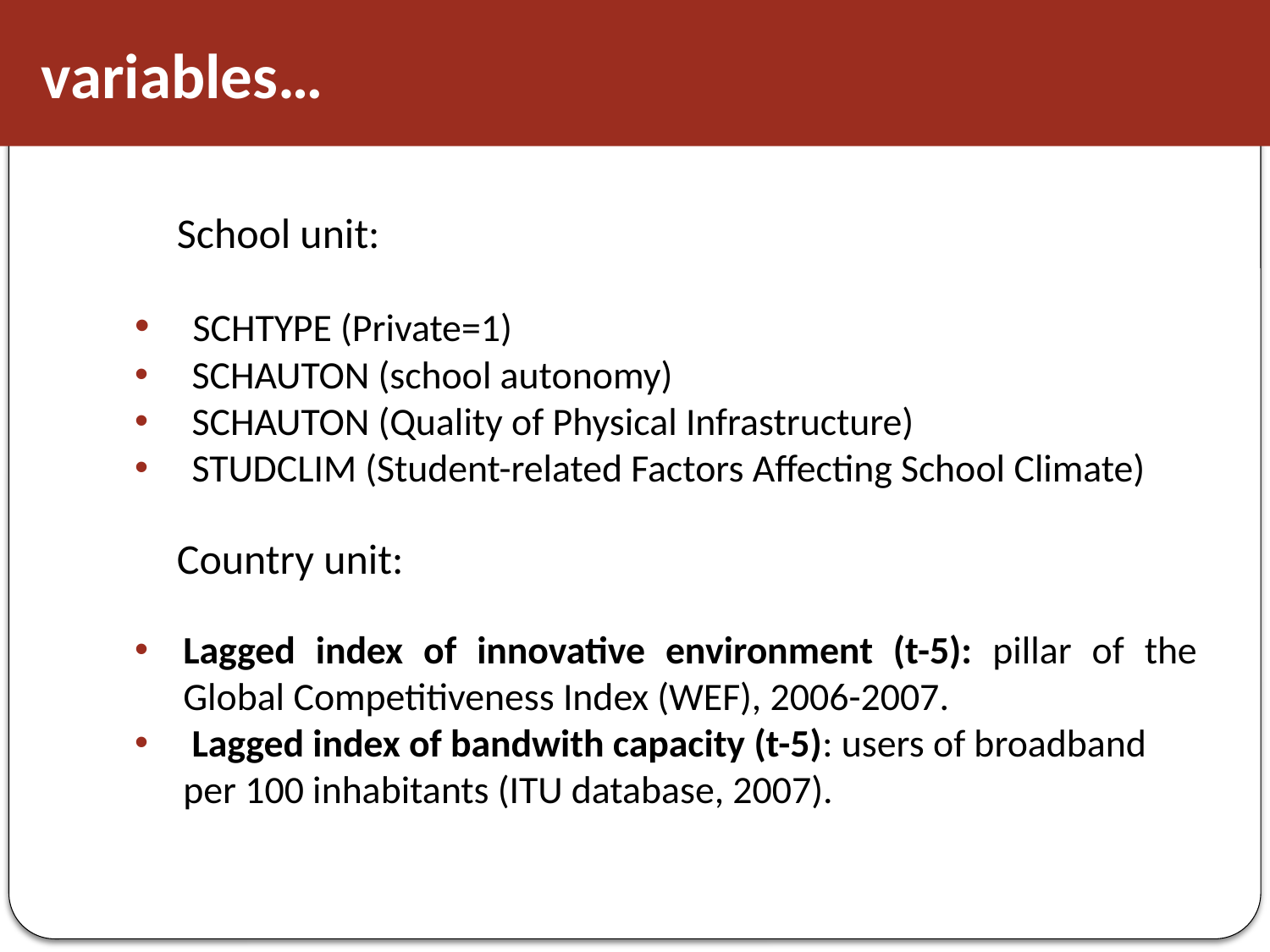

variables…
           School unit:

 SCHTYPE (Private=1)
 SCHAUTON (school autonomy)
 SCHAUTON (Quality of Physical Infrastructure)
 STUDCLIM (Student-related Factors Affecting School Climate)

           Country unit:

Lagged index of innovative environment (t-5): pillar of the Global Competitiveness Index (WEF), 2006-2007.
 Lagged index of bandwith capacity (t-5): users of broadband per 100 inhabitants (ITU database, 2007).